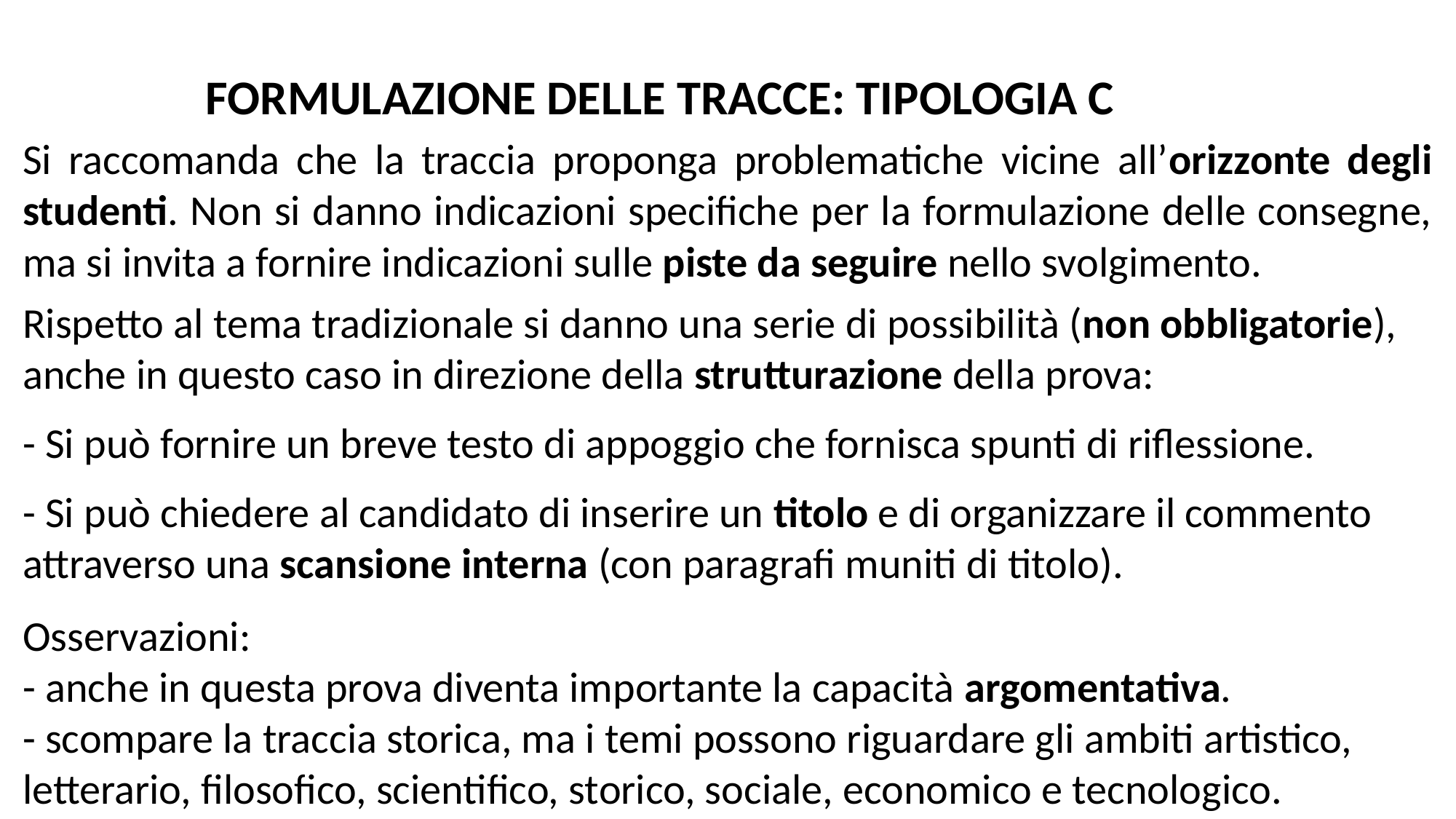

FORMULAZIONE DELLE TRACCE: TIPOLOGIA C
Si raccomanda che la traccia proponga problematiche vicine all’orizzonte degli studenti. Non si danno indicazioni specifiche per la formulazione delle consegne, ma si invita a fornire indicazioni sulle piste da seguire nello svolgimento.
Rispetto al tema tradizionale si danno una serie di possibilità (non obbligatorie), anche in questo caso in direzione della strutturazione della prova:

- Si può fornire un breve testo di appoggio che fornisca spunti di riflessione.

- Si può chiedere al candidato di inserire un titolo e di organizzare il commento attraverso una scansione interna (con paragrafi muniti di titolo).

Osservazioni:
- anche in questa prova diventa importante la capacità argomentativa.
- scompare la traccia storica, ma i temi possono riguardare gli ambiti artistico, letterario, filosofico, scientifico, storico, sociale, economico e tecnologico.